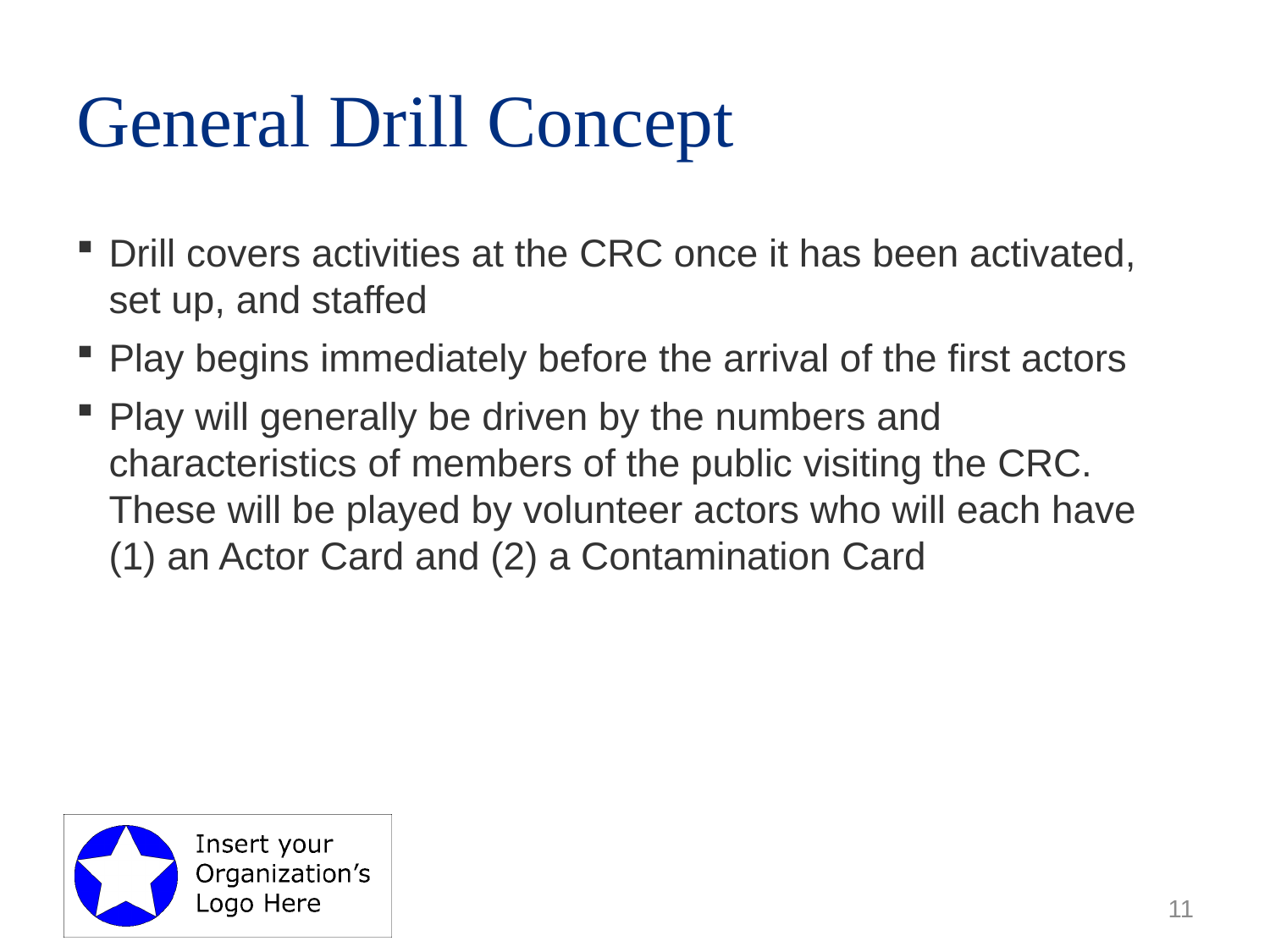

# General Drill Concept
Drill covers activities at the CRC once it has been activated, set up, and staffed
Play begins immediately before the arrival of the first actors
Play will generally be driven by the numbers and characteristics of members of the public visiting the CRC. These will be played by volunteer actors who will each have (1) an Actor Card and (2) a Contamination Card
11